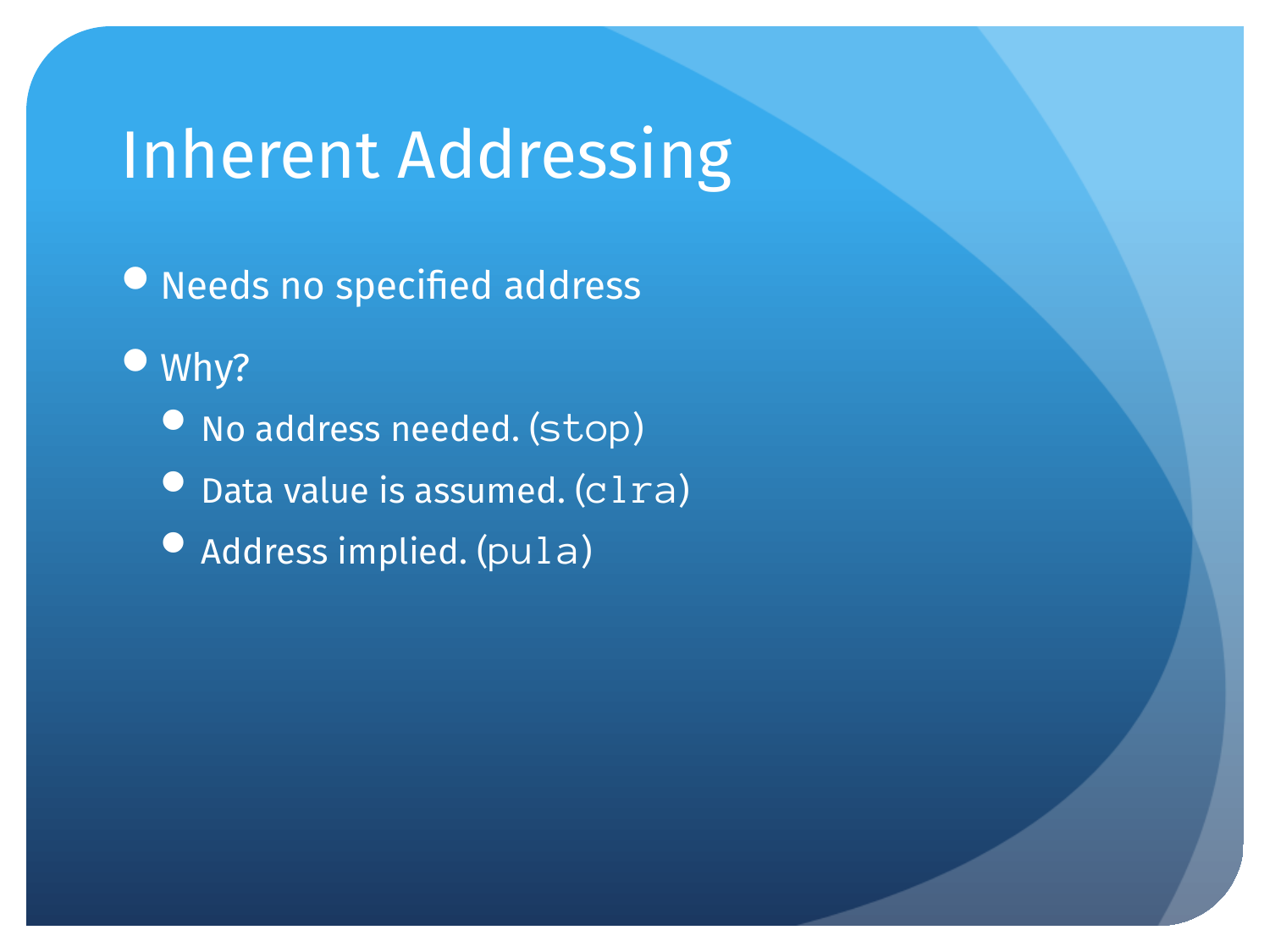

# Inherent Addressing
Needs no specified address
Why?
No address needed. (stop)
Data value is assumed. (clra)
Address implied. (pula)